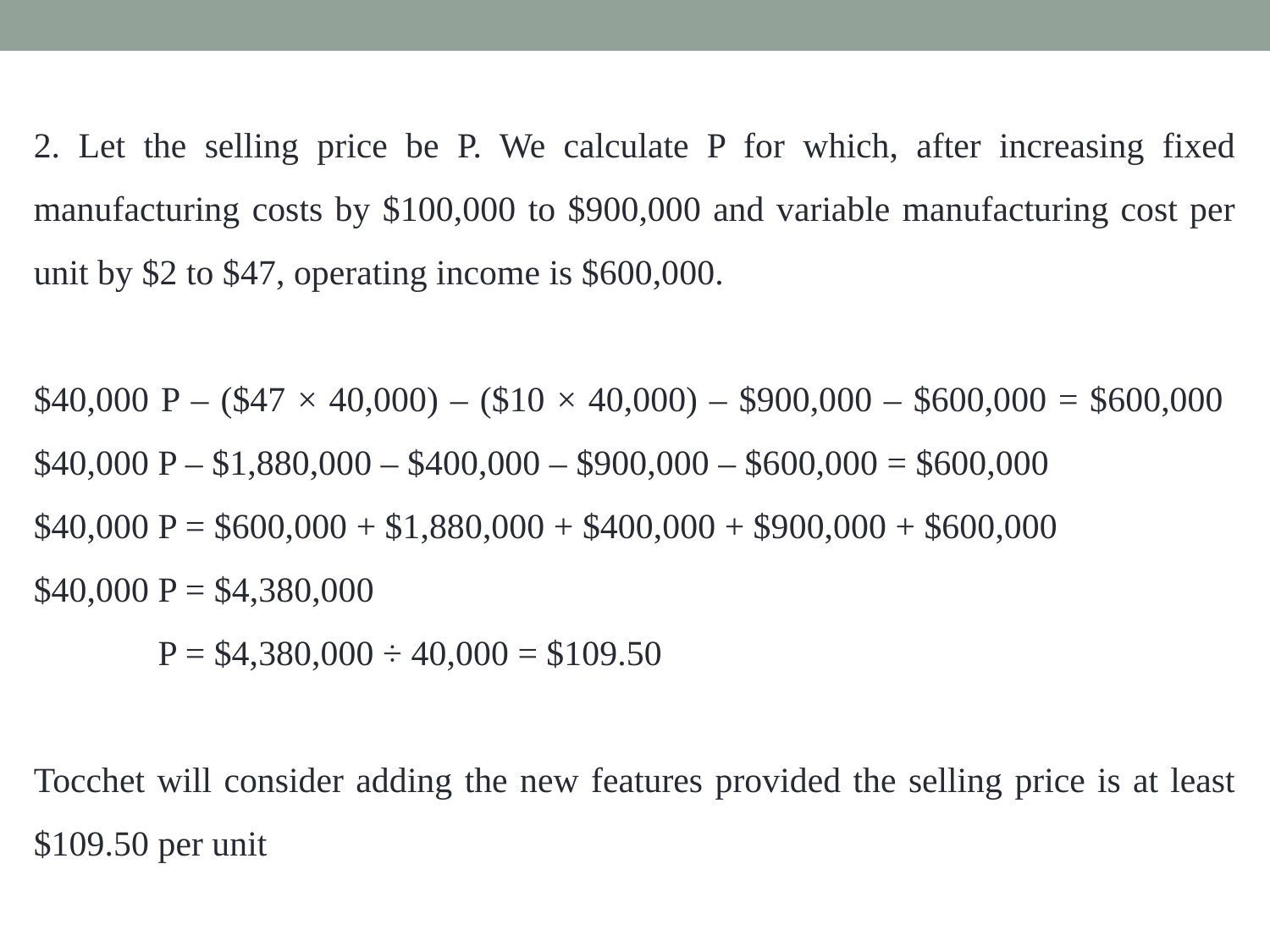

2. Let the selling price be P. We calculate P for which, after increasing fixed manufacturing costs by $100,000 to $900,000 and variable manufacturing cost per unit by $2 to $47, operating income is $600,000.

$40,000 P – ($47 × 40,000) – ($10 × 40,000) – $900,000 – $600,000 = $600,000  $40,000 P – $1,880,000 – $400,000 – $900,000 – $600,000 = $600,000
$40,000 P = $600,000 + $1,880,000 + $400,000 + $900,000 + $600,000
$40,000 P = $4,380,000
              P = $4,380,000 ÷ 40,000 = $109.50

Tocchet will consider adding the new features provided the selling price is at least $109.50 per unit